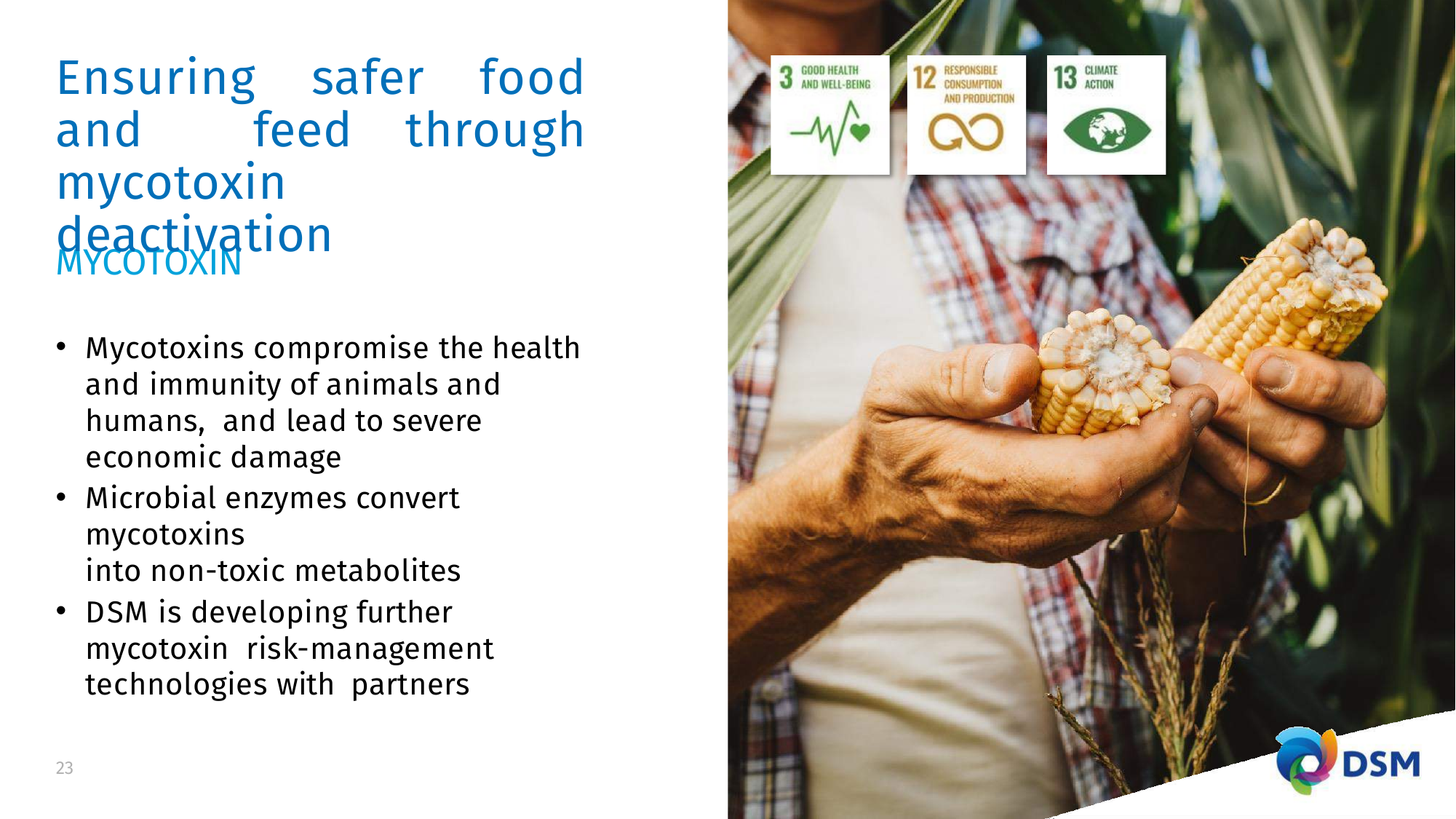

# Ensuring safer food and  feed through mycotoxin  deactivation
MYCOTOXIN

Mycotoxins compromise the health  and immunity of animals and humans,  and lead to severe economic damage
Microbial enzymes convert mycotoxins
into non-toxic metabolites
DSM is developing further mycotoxin  risk-management technologies with  partners
23